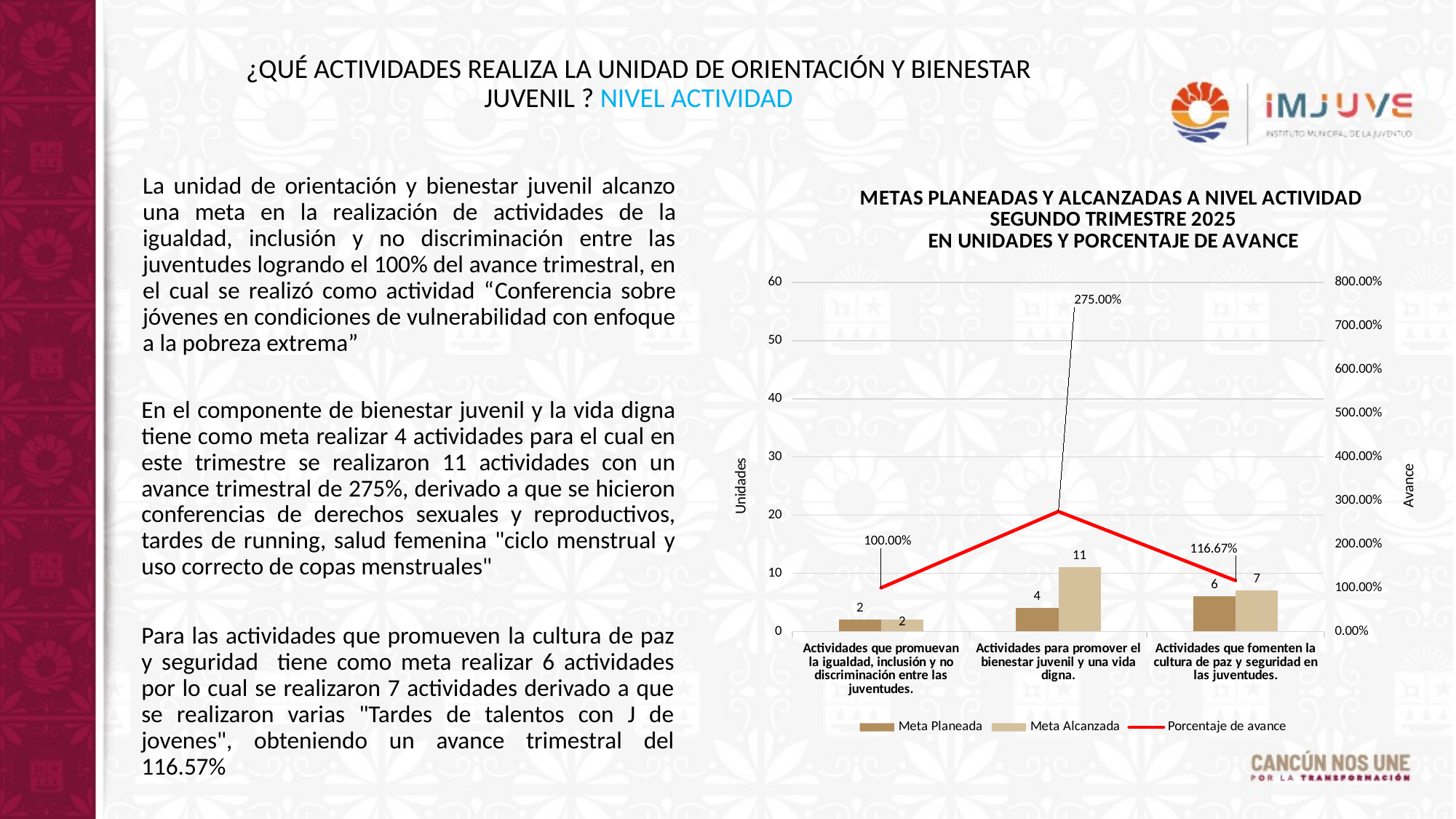

¿QUÉ ACTIVIDADES REALIZA LA UNIDAD DE ORIENTACIÓN Y BIENESTAR JUVENIL ? NIVEL ACTIVIDAD
La unidad de orientación y bienestar juvenil alcanzo una meta en la realización de actividades de la igualdad, inclusión y no discriminación entre las juventudes logrando el 100% del avance trimestral, en el cual se realizó como actividad “Conferencia sobre jóvenes en condiciones de vulnerabilidad con enfoque a la pobreza extrema”

### Chart: METAS PLANEADAS Y ALCANZADAS A NIVEL ACTIVIDAD
SEGUNDO TRIMESTRE 2025
EN UNIDADES Y PORCENTAJE DE AVANCE

| Category | Meta Planeada | Meta Alcanzada |  |
|---|---|---|---|
| Actividades que promuevan la igualdad, inclusión y no discriminación entre las juventudes. | 2.0 | 2.0 | 1.0 |
| Actividades para promover el bienestar juvenil y una vida digna. | 4.0 | 11.0 | 2.75 |
| Actividades que fomenten la cultura de paz y seguridad en las juventudes. | 6.0 | 7.0 | 1.1666666666666667 |
En el componente de bienestar juvenil y la vida digna tiene como meta realizar 4 actividades para el cual en este trimestre se realizaron 11 actividades con un avance trimestral de 275%, derivado a que se hicieron conferencias de derechos sexuales y reproductivos, tardes de running, salud femenina "ciclo menstrual y uso correcto de copas menstruales"
Para las actividades que promueven la cultura de paz y seguridad  tiene como meta realizar 6 actividades por lo cual se realizaron 7 actividades derivado a que se realizaron varias "Tardes de talentos con J de jovenes", obteniendo un avance trimestral del 116.57%